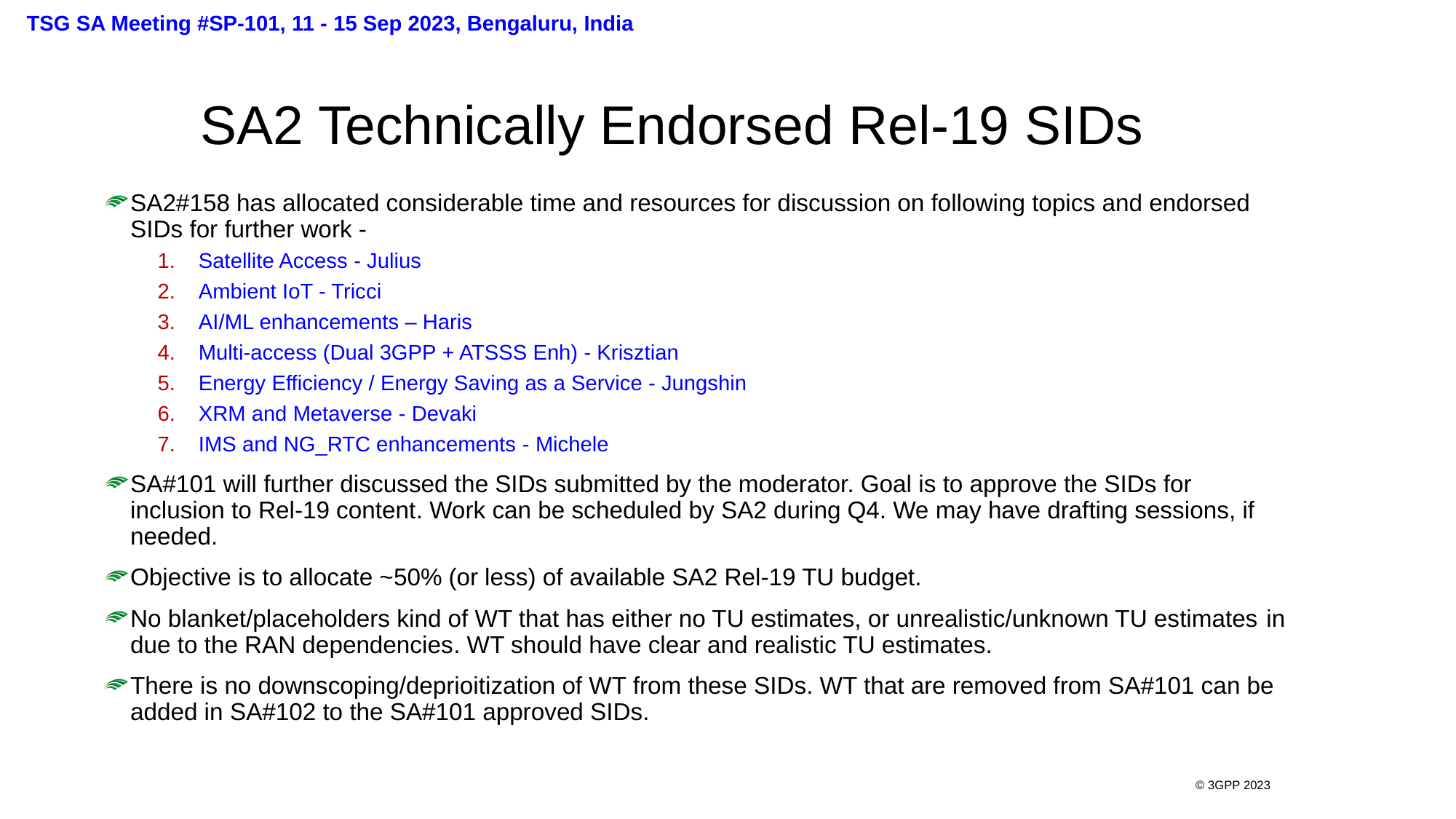

TSG SA Meeting #SP-101, 11 - 15 Sep 2023, Bengaluru, India
# SA2 Technically Endorsed Rel-19 SIDs
SA2#158 has allocated considerable time and resources for discussion on following topics and endorsed SIDs for further work -
Satellite Access - Julius
Ambient IoT - Tricci
AI/ML enhancements – Haris
Multi-access (Dual 3GPP + ATSSS Enh) - Krisztian
Energy Efficiency / Energy Saving as a Service - Jungshin
XRM and Metaverse - Devaki
IMS and NG_RTC enhancements - Michele
SA#101 will further discussed the SIDs submitted by the moderator. Goal is to approve the SIDs for inclusion to Rel-19 content. Work can be scheduled by SA2 during Q4. We may have drafting sessions, if needed.
Objective is to allocate ~50% (or less) of available SA2 Rel-19 TU budget.
No blanket/placeholders kind of WT that has either no TU estimates, or unrealistic/unknown TU estimates in due to the RAN dependencies. WT should have clear and realistic TU estimates.
There is no downscoping/deprioitization of WT from these SIDs. WT that are removed from SA#101 can be added in SA#102 to the SA#101 approved SIDs.